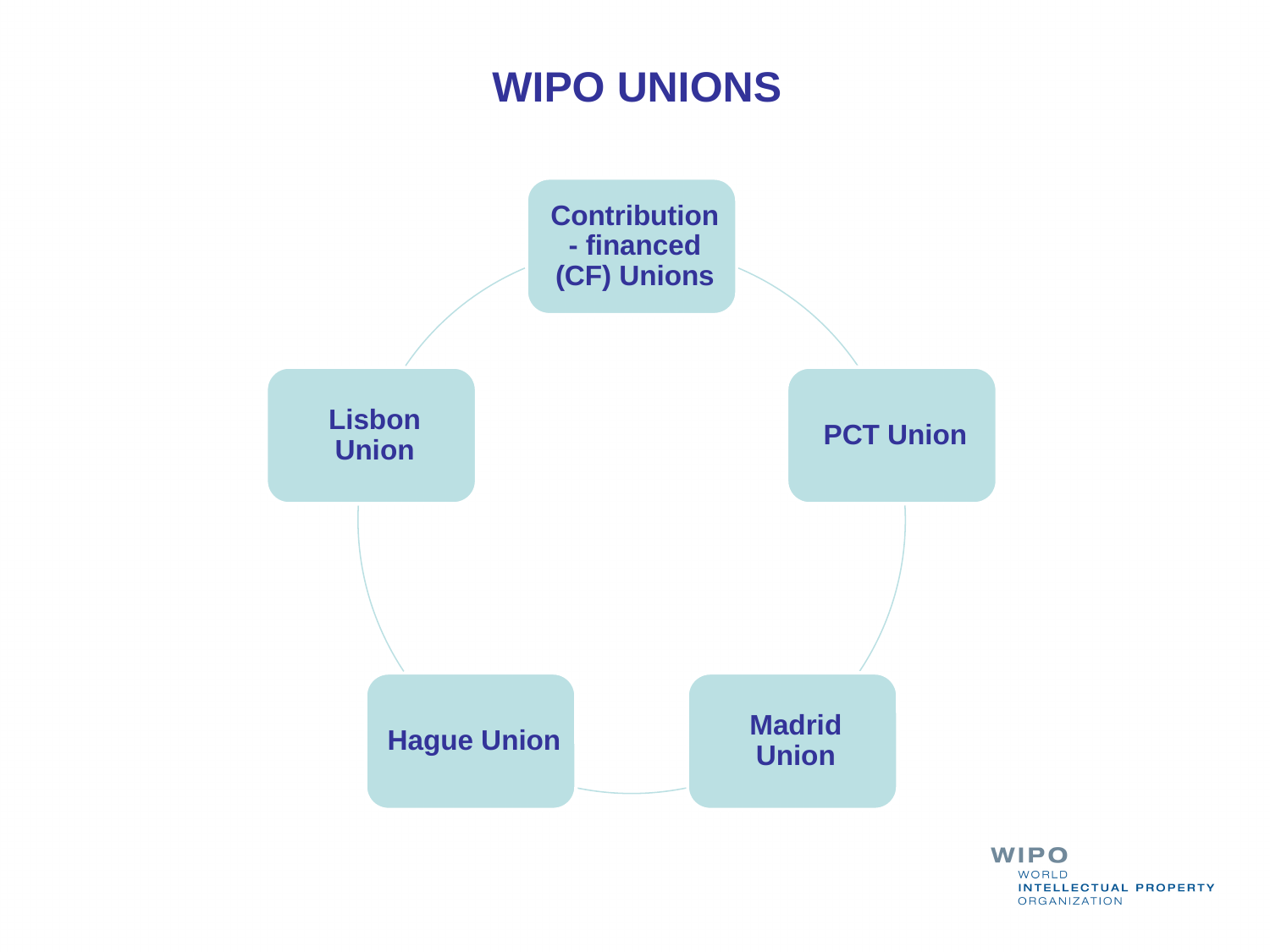

WIPO UNIONS
Contribution- financed (CF) Unions
PCT Union
Madrid Union
Hague Union
Lisbon Union